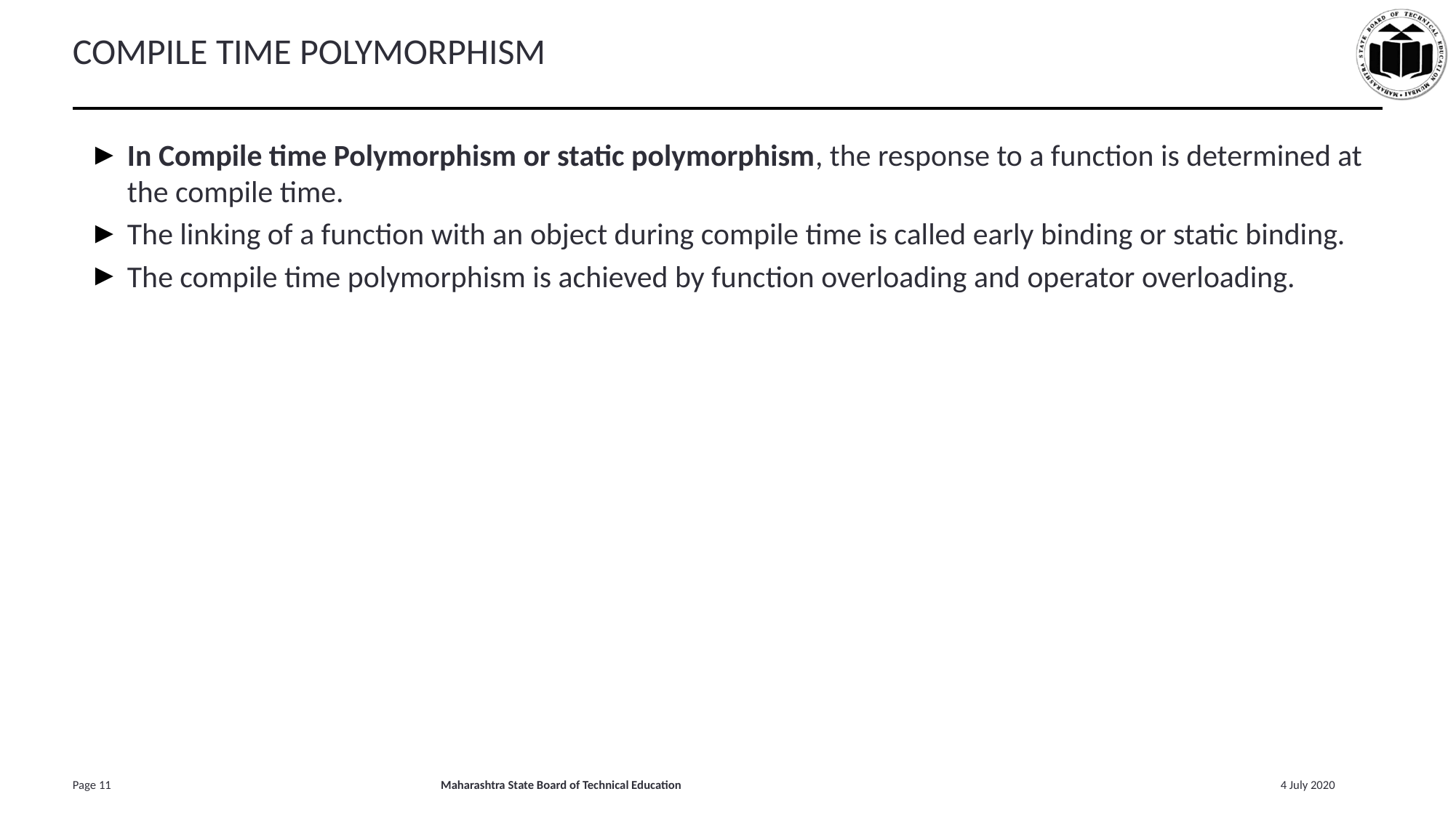

# COMPILE TIME POLYMORPHISM
In Compile time Polymorphism or static polymorphism, the response to a function is determined at the compile time.
The linking of a function with an object during compile time is called early binding or static binding.
The compile time polymorphism is achieved by function overloading and operator overloading.